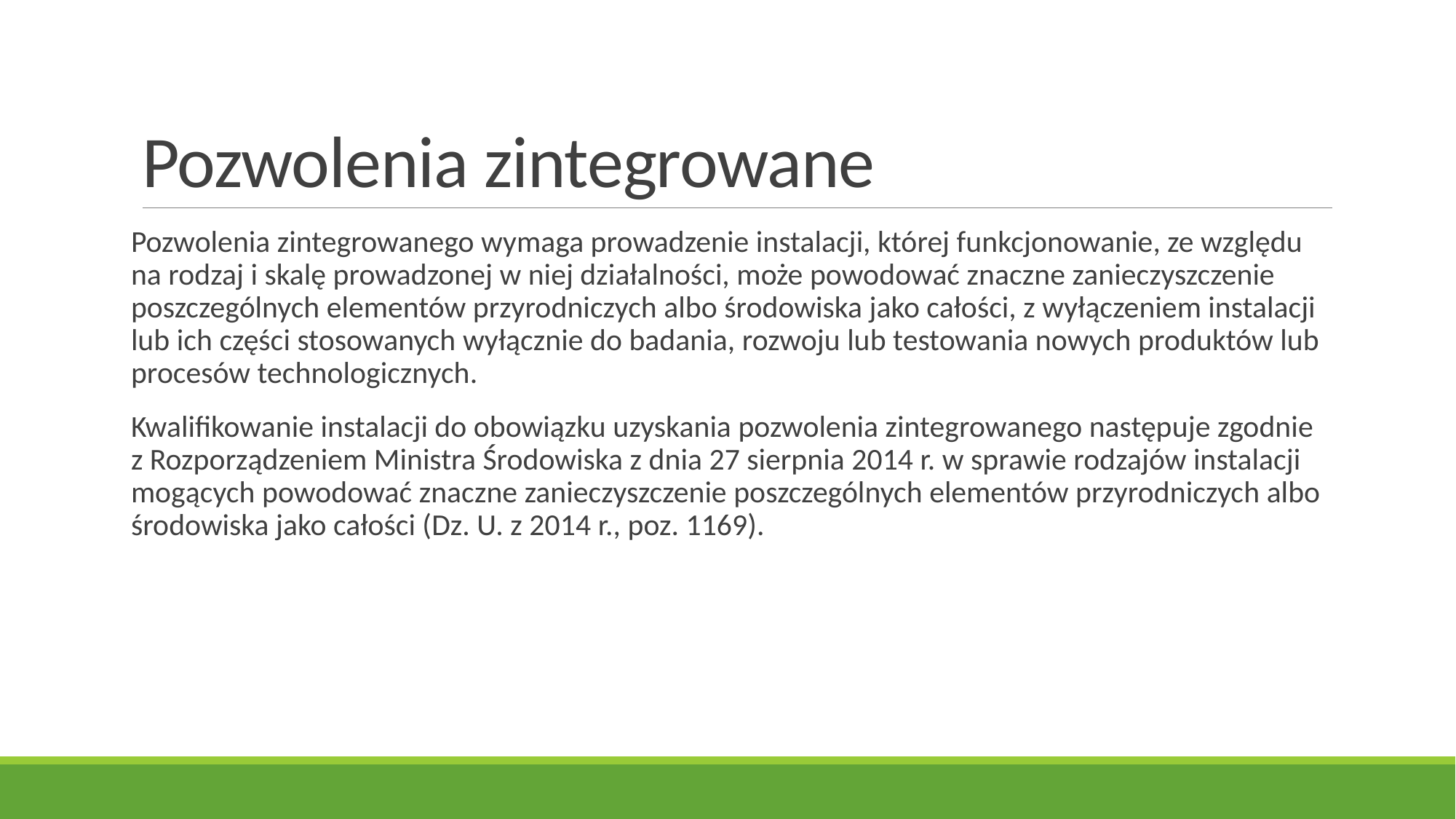

# Pozwolenia zintegrowane
Pozwolenia zintegrowanego wymaga prowadzenie instalacji, której funkcjonowanie, ze względu na rodzaj i skalę prowadzonej w niej działalności, może powodować znaczne zanieczyszczenie poszczególnych elementów przyrodniczych albo środowiska jako całości, z wyłączeniem instalacji lub ich części stosowanych wyłącznie do badania, rozwoju lub testowania nowych produktów lub procesów technologicznych.
Kwalifikowanie instalacji do obowiązku uzyskania pozwolenia zintegrowanego następuje zgodnie z Rozporządzeniem Ministra Środowiska z dnia 27 sierpnia 2014 r. w sprawie rodzajów instalacji mogących powodować znaczne zanieczyszczenie poszczególnych elementów przyrodniczych albo środowiska jako całości (Dz. U. z 2014 r., poz. 1169).